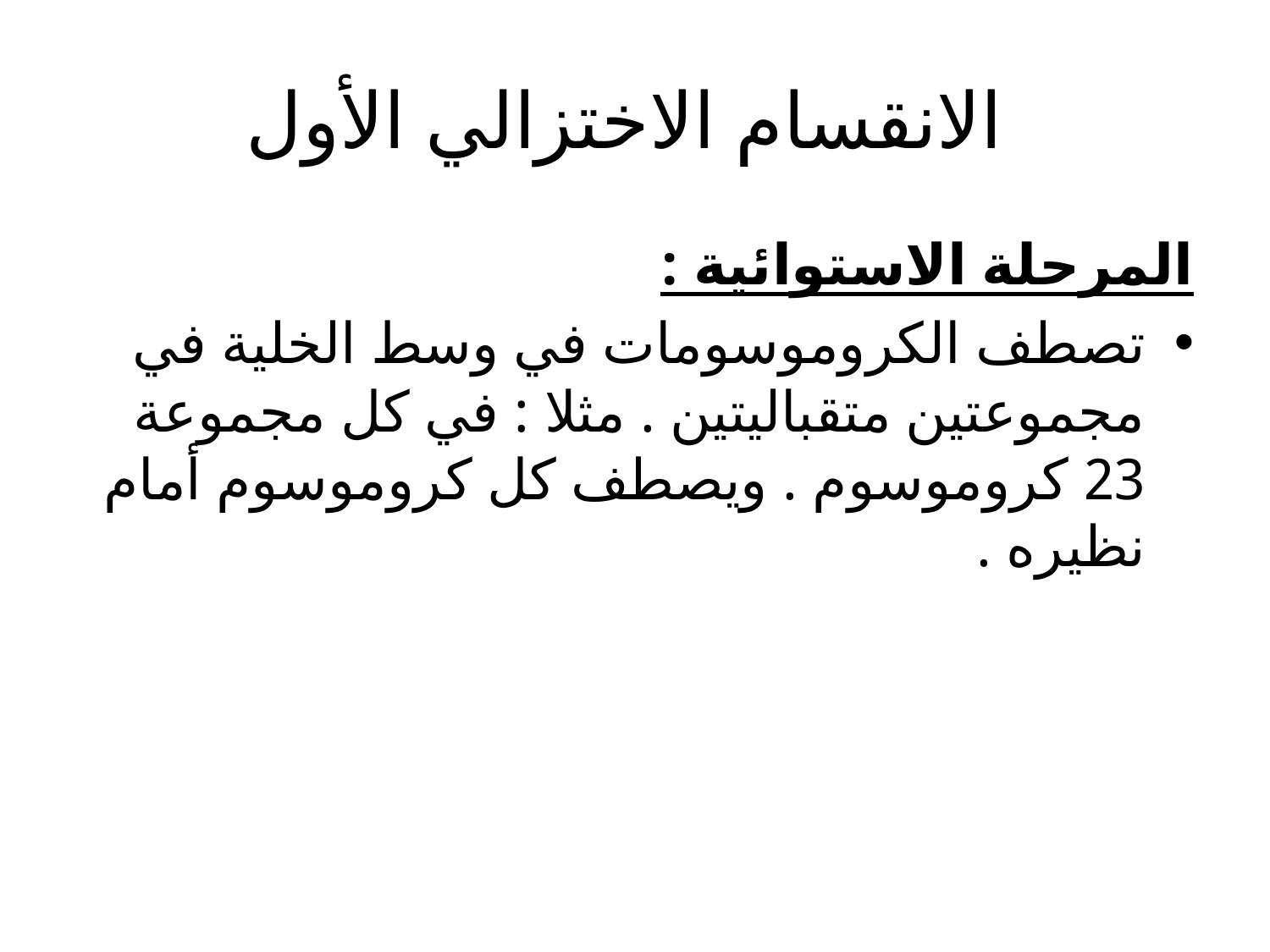

# الانقسام الاختزالي الأول
المرحلة الاستوائية :
تصطف الكروموسومات في وسط الخلية في مجموعتين متقباليتين . مثلا : في كل مجموعة 23 كروموسوم . ويصطف كل كروموسوم أمام نظيره .